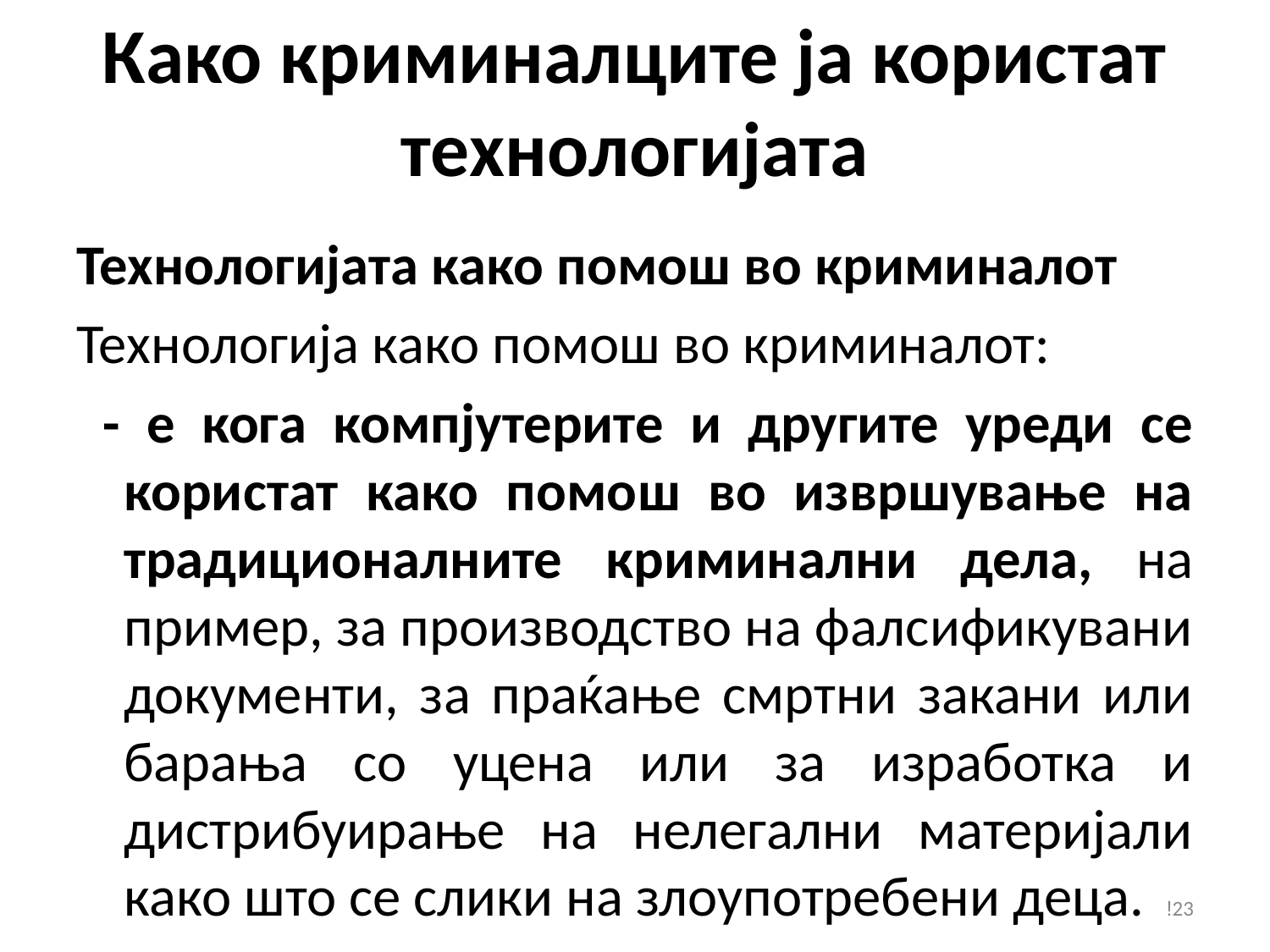

# Како криминалците ја користат технологијата
Технологијата како помош во криминалот
Технологија како помош во криминалот:
 - е кога компјутерите и другите уреди се користат како помош во извршување на традиционалните криминални дела, на пример, за производство на фалсификувани документи, за праќање смртни закани или барања со уцена или за изработка и дистрибуирање на нелегални материјали како што се слики на злоупотребени деца.

!23